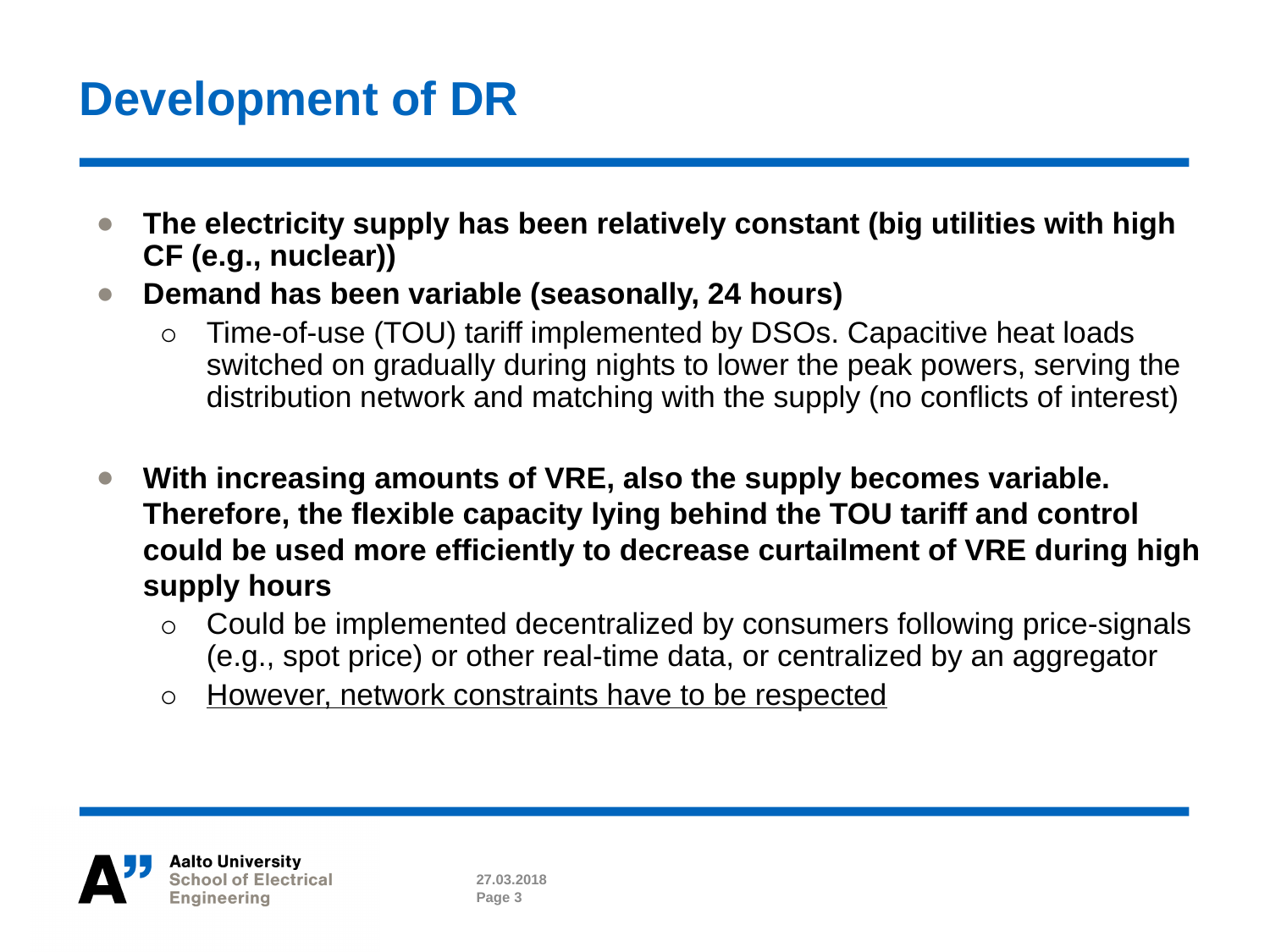

# Development of DR

The electricity supply has been relatively constant (big utilities with high CF (e.g., nuclear))
Demand has been variable (seasonally, 24 hours)
Time-of-use (TOU) tariff implemented by DSOs. Capacitive heat loads switched on gradually during nights to lower the peak powers, serving the distribution network and matching with the supply (no conflicts of interest)

With increasing amounts of VRE, also the supply becomes variable. Therefore, the flexible capacity lying behind the TOU tariff and control could be used more efficiently to decrease curtailment of VRE during high supply hours
Could be implemented decentralized by consumers following price-signals (e.g., spot price) or other real-time data, or centralized by an aggregator
However, network constraints have to be respected

27.03.2018
Page 3